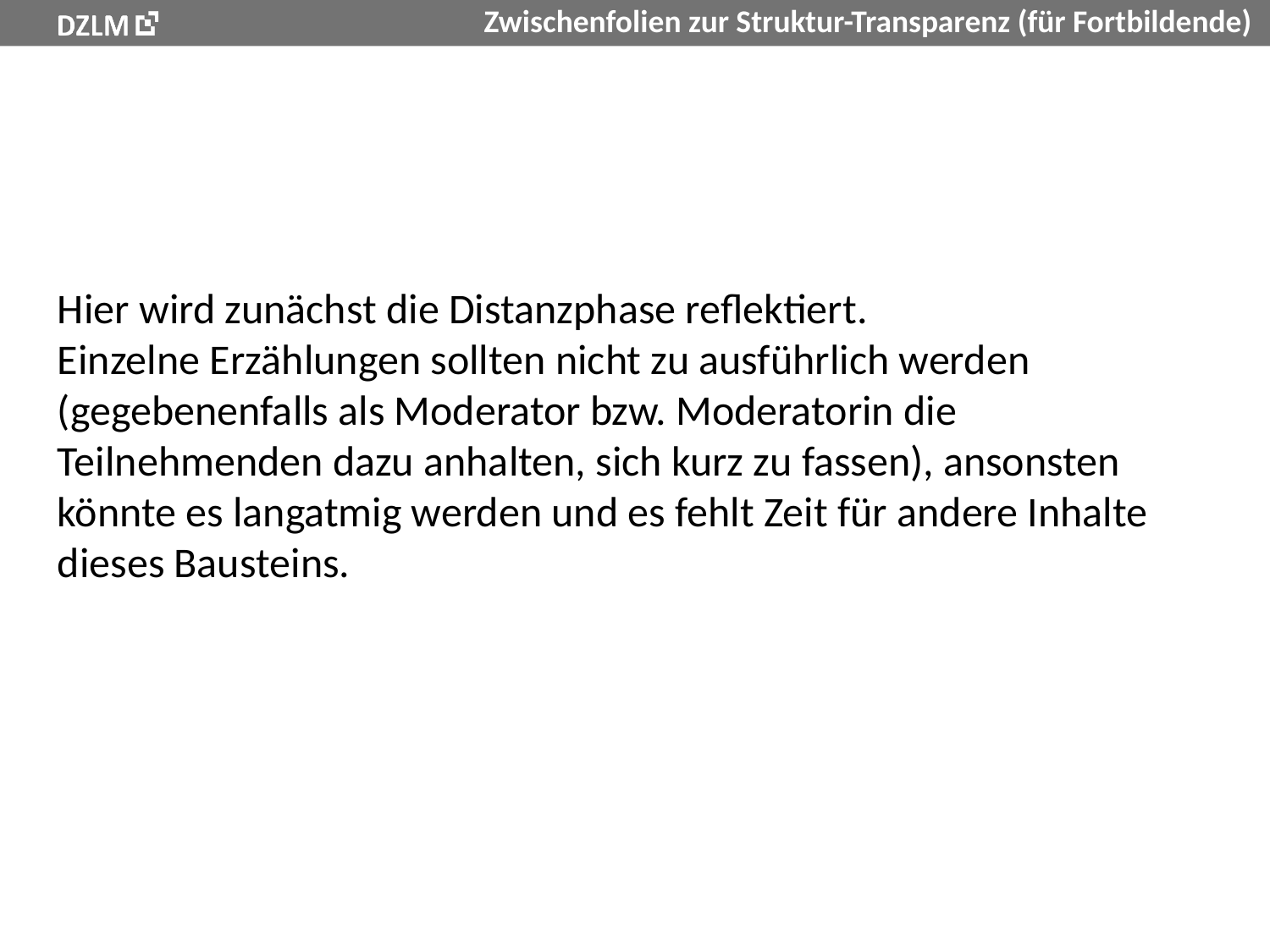

Hier wird zunächst die Distanzphase reflektiert.
Einzelne Erzählungen sollten nicht zu ausführlich werden (gegebenenfalls als Moderator bzw. Moderatorin die Teilnehmenden dazu anhalten, sich kurz zu fassen), ansonsten könnte es langatmig werden und es fehlt Zeit für andere Inhalte dieses Bausteins.